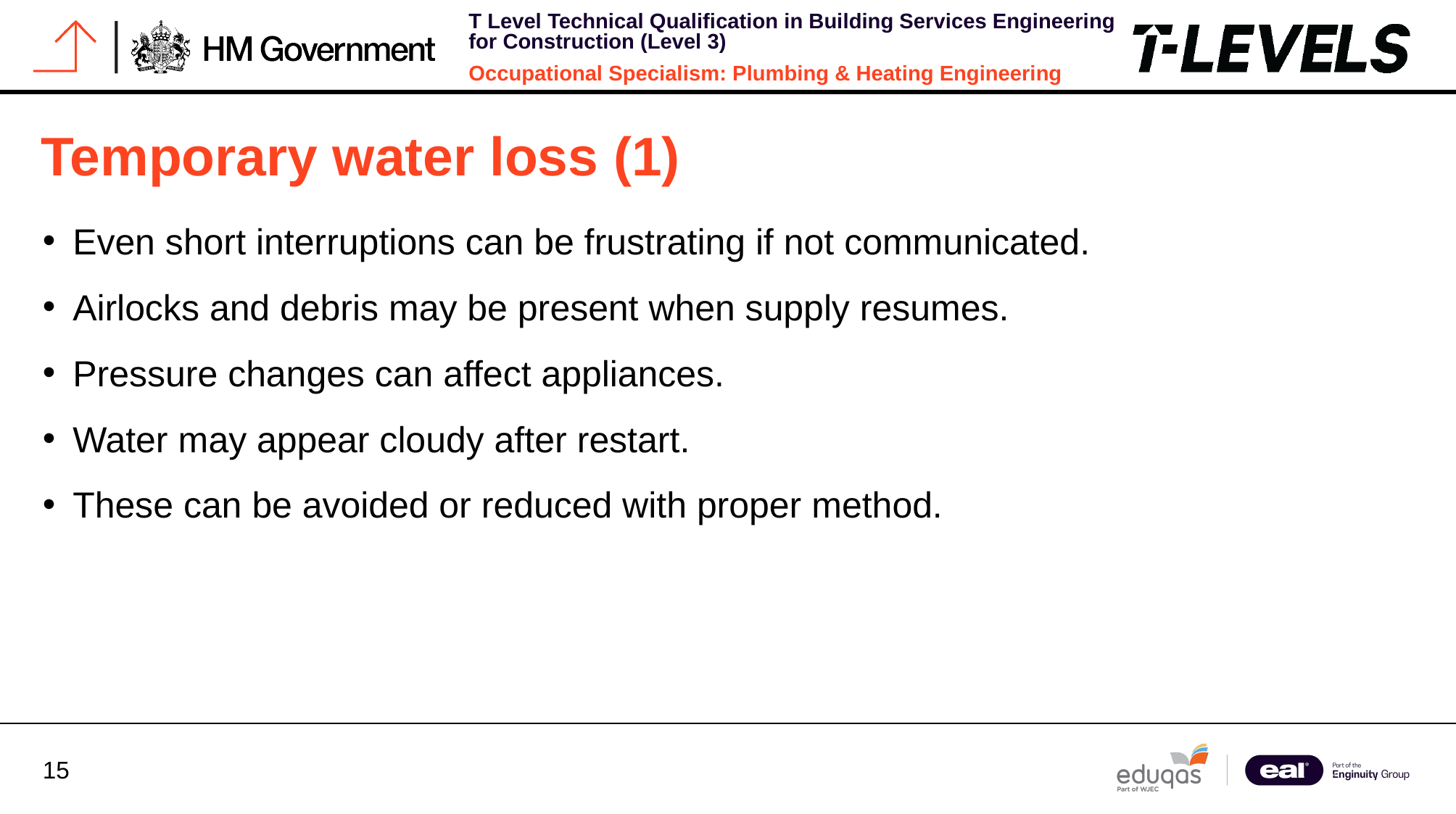

# Temporary water loss (1)
Even short interruptions can be frustrating if not communicated.
Airlocks and debris may be present when supply resumes.
Pressure changes can affect appliances.
Water may appear cloudy after restart.
These can be avoided or reduced with proper method.